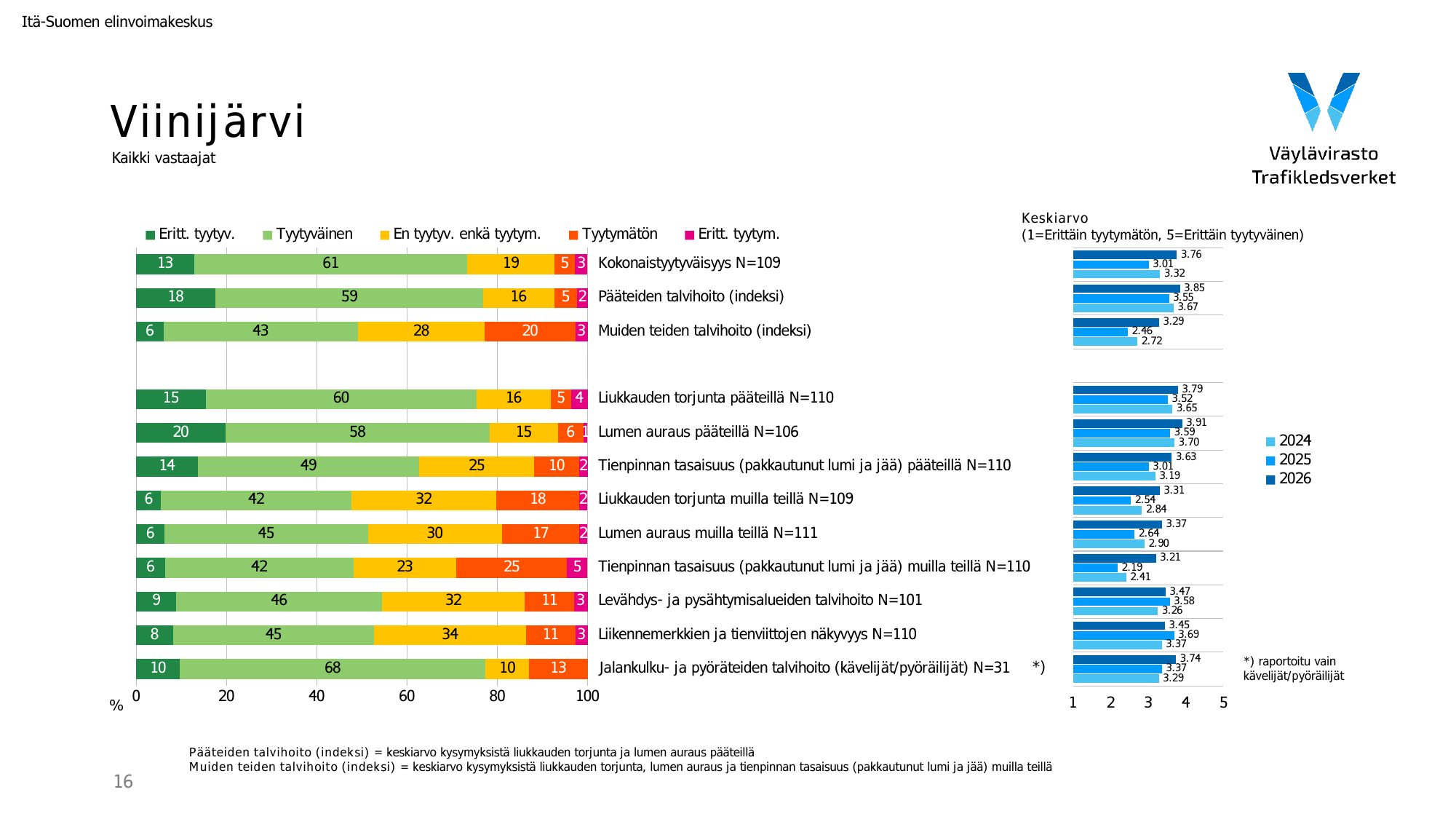

Itä-Suomen elinvoimakeskus
# Viinijärvi
Kaikki vastaajat
Keskiarvo
(1=Erittäin tyytymätön, 5=Erittäin tyytyväinen)

### Chart

| Category | Eritt. tyytyv. | Tyytyväinen | En tyytyv. enkä tyytym. | Tyytymätön | Eritt. tyytym. |
|---|---|---|---|---|---|
| Kokonaistyytyväisyys N=109 | 12.844036697247708 | 60.550458715596335 | 19.26605504587156 | 4.587155963302752 | 2.7522935779816518 |
| Pääteiden talvihoito (indeksi) | 17.59259259259259 | 59.25925925925926 | 15.74074074074074 | 5.092592592592593 | 2.314814814814815 |
| Muiden teiden talvihoito (indeksi) | 6.0606060606060606 | 43.03030303030303 | 28.181818181818183 | 20.0 | 2.727272727272727 |
|  | None | None | None | None | None |
| Liukkauden torjunta pääteillä N=110 | 15.454545454545453 | 60.0 | 16.363636363636363 | 4.545454545454546 | 3.6363636363636362 |
| Lumen auraus pääteillä N=106 | 19.81132075471698 | 58.490566037735846 | 15.09433962264151 | 5.660377358490567 | 0.9433962264150944 |
| Tienpinnan tasaisuus (pakkautunut lumi ja jää) pääteillä N=110 | 13.636363636363635 | 49.09090909090909 | 25.454545454545453 | 10.0 | 1.8181818181818181 |
| Liukkauden torjunta muilla teillä N=109 | 5.5045871559633035 | 42.201834862385326 | 32.11009174311927 | 18.34862385321101 | 1.834862385321101 |
| Lumen auraus muilla teillä N=111 | 6.306306306306306 | 45.04504504504504 | 29.72972972972973 | 17.117117117117118 | 1.8018018018018018 |
| Tienpinnan tasaisuus (pakkautunut lumi ja jää) muilla teillä N=110 | 6.363636363636363 | 41.81818181818181 | 22.727272727272727 | 24.545454545454547 | 4.545454545454546 |
| Levähdys- ja pysähtymisalueiden talvihoito N=101 | 8.91089108910891 | 45.54455445544555 | 31.683168316831683 | 10.891089108910892 | 2.9702970297029703 |
| Liikennemerkkien ja tienviittojen näkyvyys N=110 | 8.181818181818182 | 44.54545454545455 | 33.63636363636363 | 10.909090909090908 | 2.727272727272727 |
| Jalankulku- ja pyöräteiden talvihoito (kävelijät/pyöräilijät) N=31 | 9.67741935483871 | 67.74193548387096 | 9.67741935483871 | 12.903225806451612 | 0.0 |

### Chart

| Category | 2026 | 2025 | 2024 |
|---|---|---|---|
*) raportoitu vain
kävelijät/pyöräilijät
*)
%
Pääteiden talvihoito (indeksi) = keskiarvo kysymyksistä liukkauden torjunta ja lumen auraus pääteillä
Muiden teiden talvihoito (indeksi) = keskiarvo kysymyksistä liukkauden torjunta, lumen auraus ja tienpinnan tasaisuus (pakkautunut lumi ja jää) muilla teillä

16